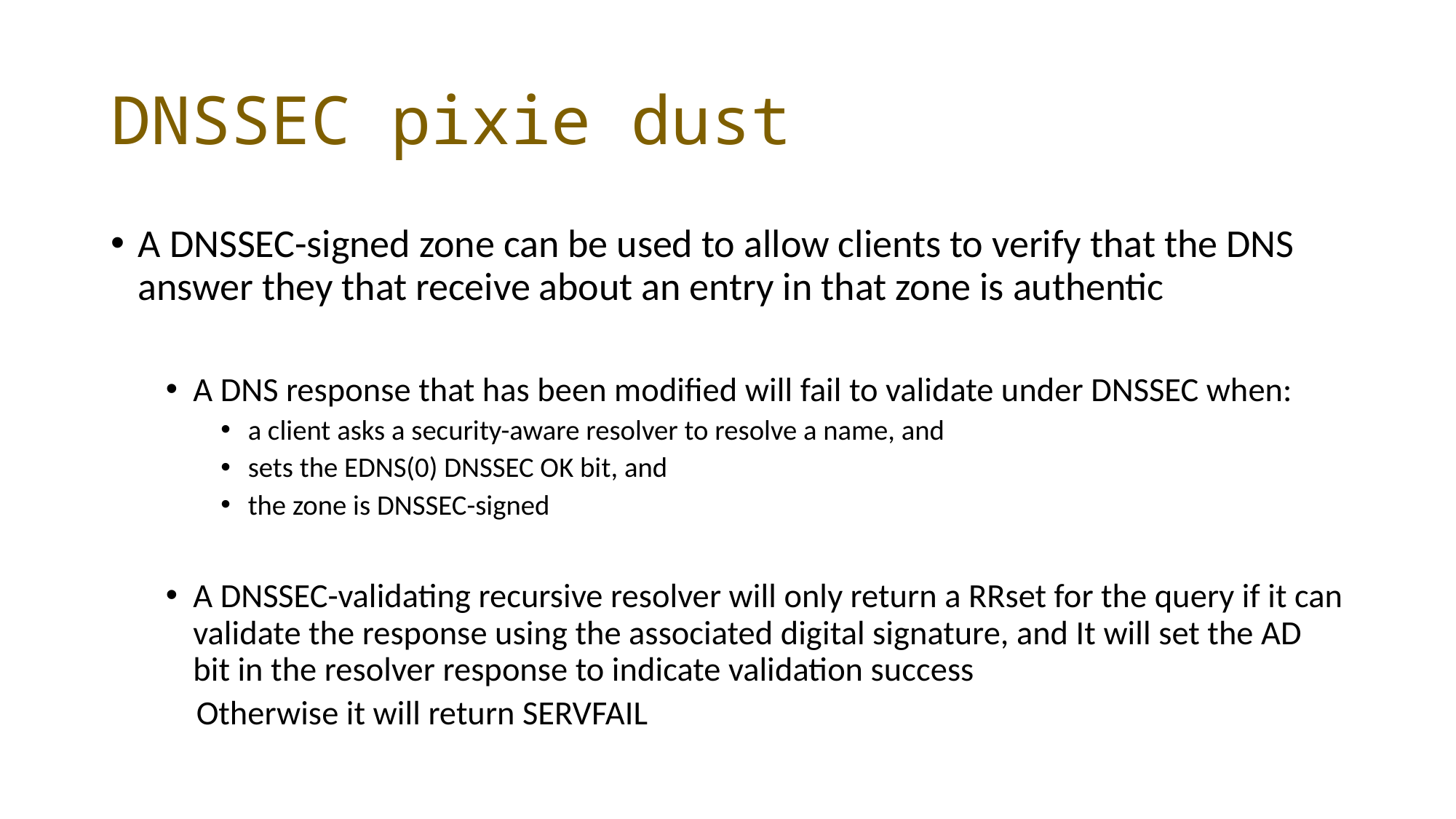

# DNSSEC pixie dust
A DNSSEC-signed zone can be used to allow clients to verify that the DNS answer they that receive about an entry in that zone is authentic

A DNS response that has been modified will fail to validate under DNSSEC when:
a client asks a security-aware resolver to resolve a name, and
sets the EDNS(0) DNSSEC OK bit, and
the zone is DNSSEC-signed

A DNSSEC-validating recursive resolver will only return a RRset for the query if it can validate the response using the associated digital signature, and It will set the AD bit in the resolver response to indicate validation success
    Otherwise it will return SERVFAIL